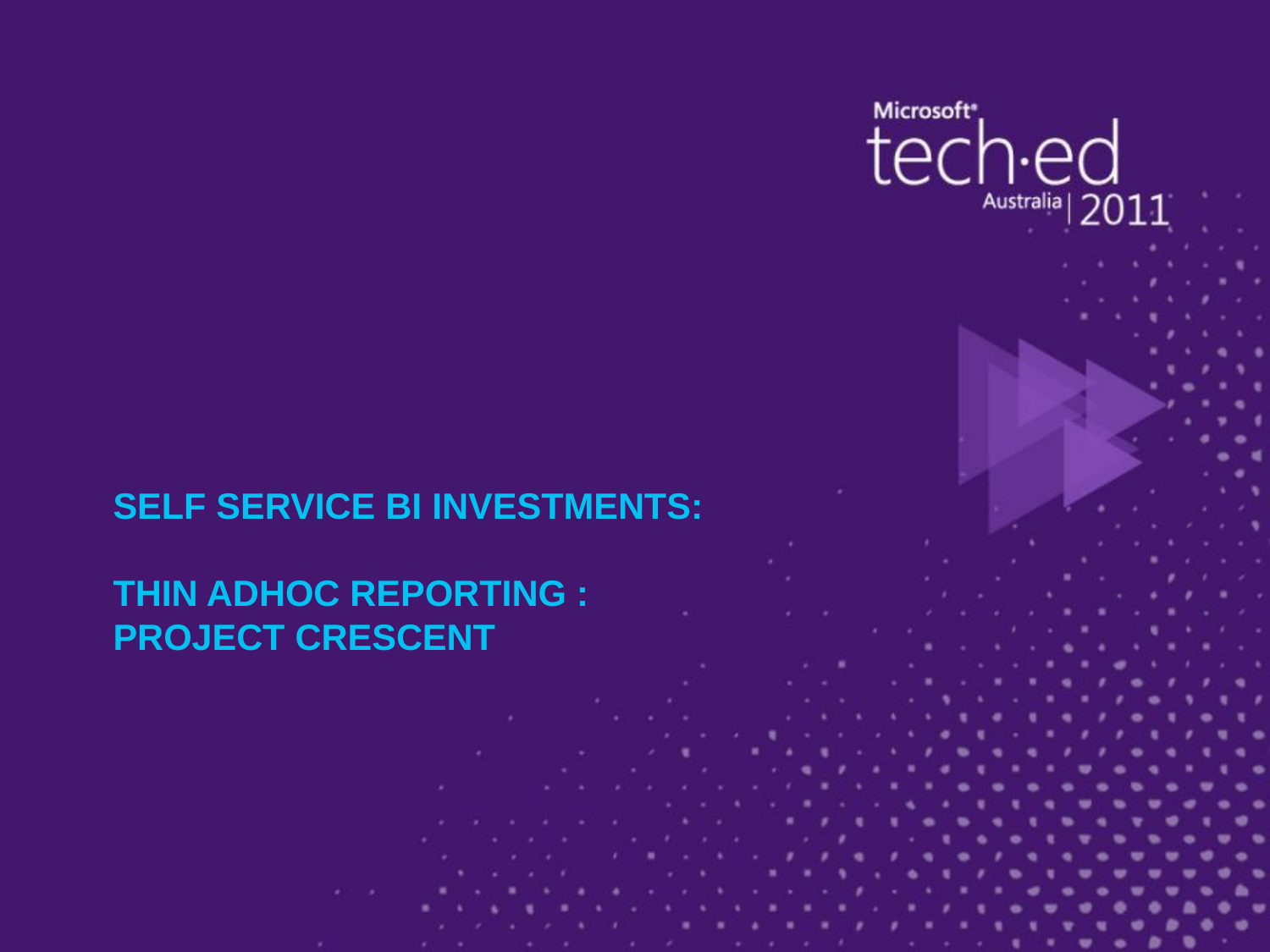

# Self Service BI Investments: Thin Adhoc Reporting : Project Crescent